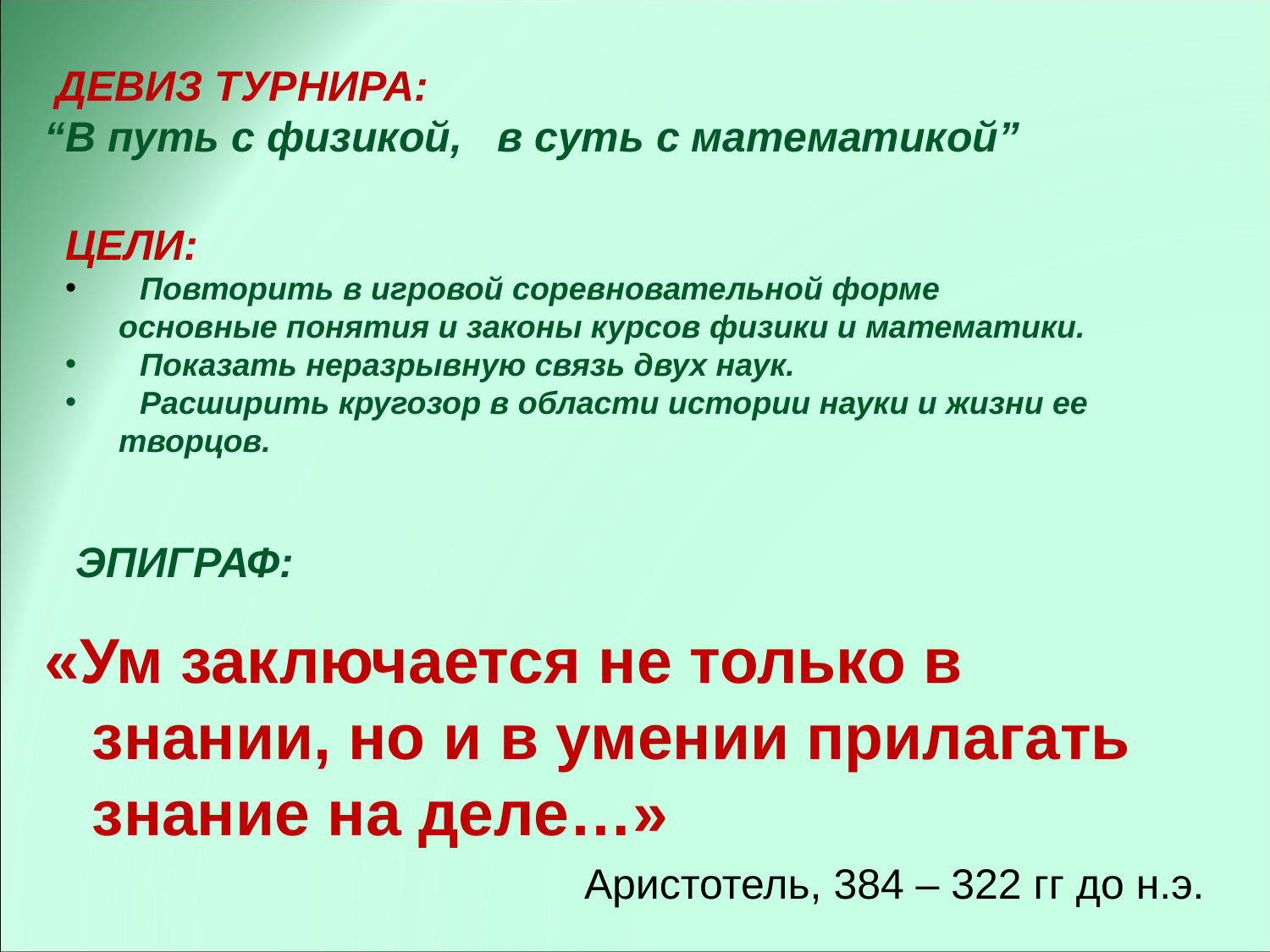

ДЕВИЗ ТУРНИРА:
“В путь с физикой,   в суть с математикой”

ЦЕЛИ:
     Повторить в игровой соревновательной форме
      основные понятия и законы курсов физики и математики.
     Показать неразрывную связь двух наук.
     Расширить кругозор в области истории науки и жизни ее
      творцов.
ЭПИГРАФ:
«Ум заключается не только в знании, но и в умении прилагать знание на деле…»
     Аристотель, 384 – 322 гг до н.э.